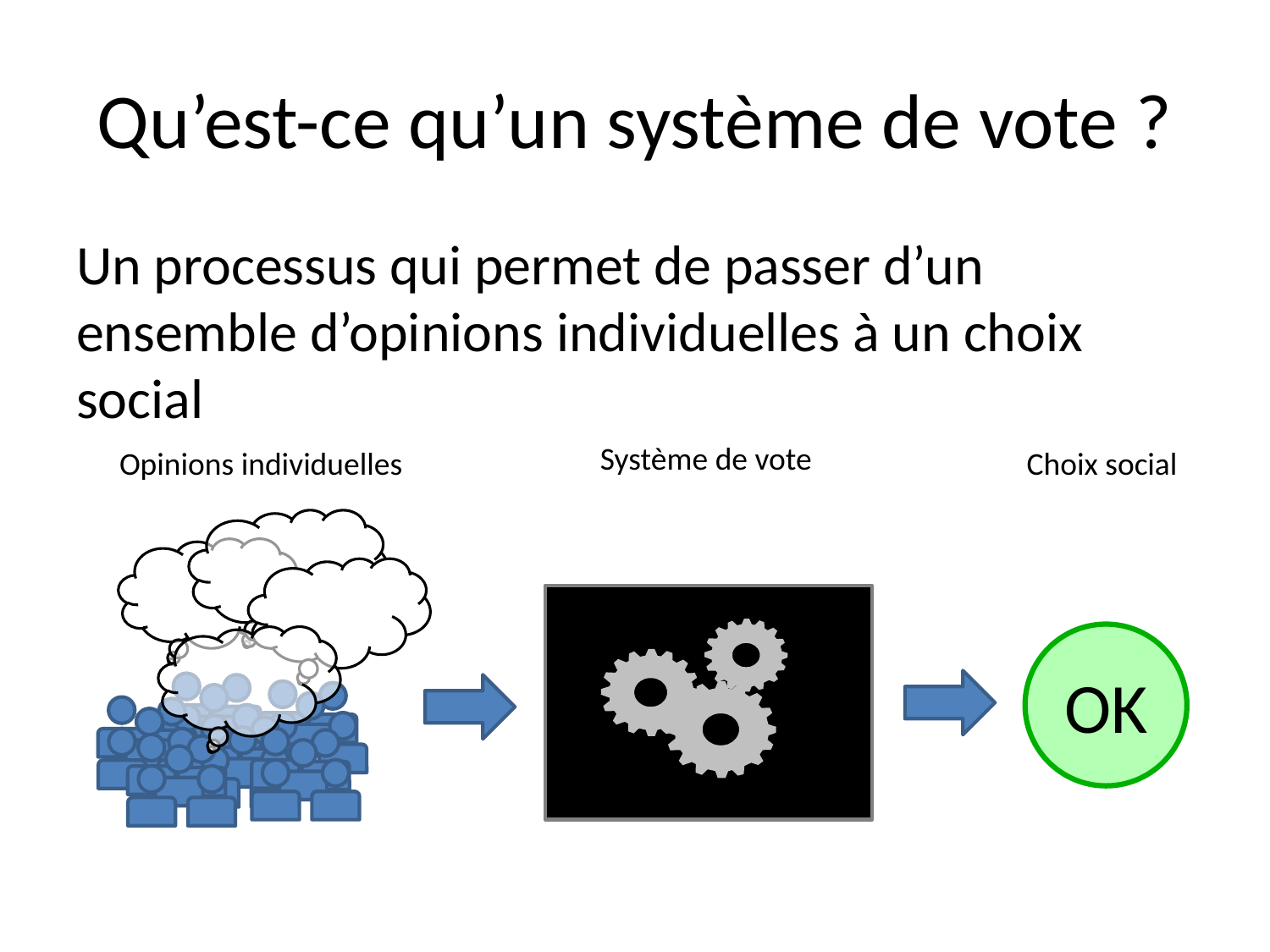

# Qu’est-ce qu’un système de vote ?
Un processus qui permet de passer d’un ensemble d’opinions individuelles à un choix social
Système de vote
Opinions individuelles
Choix social

OK